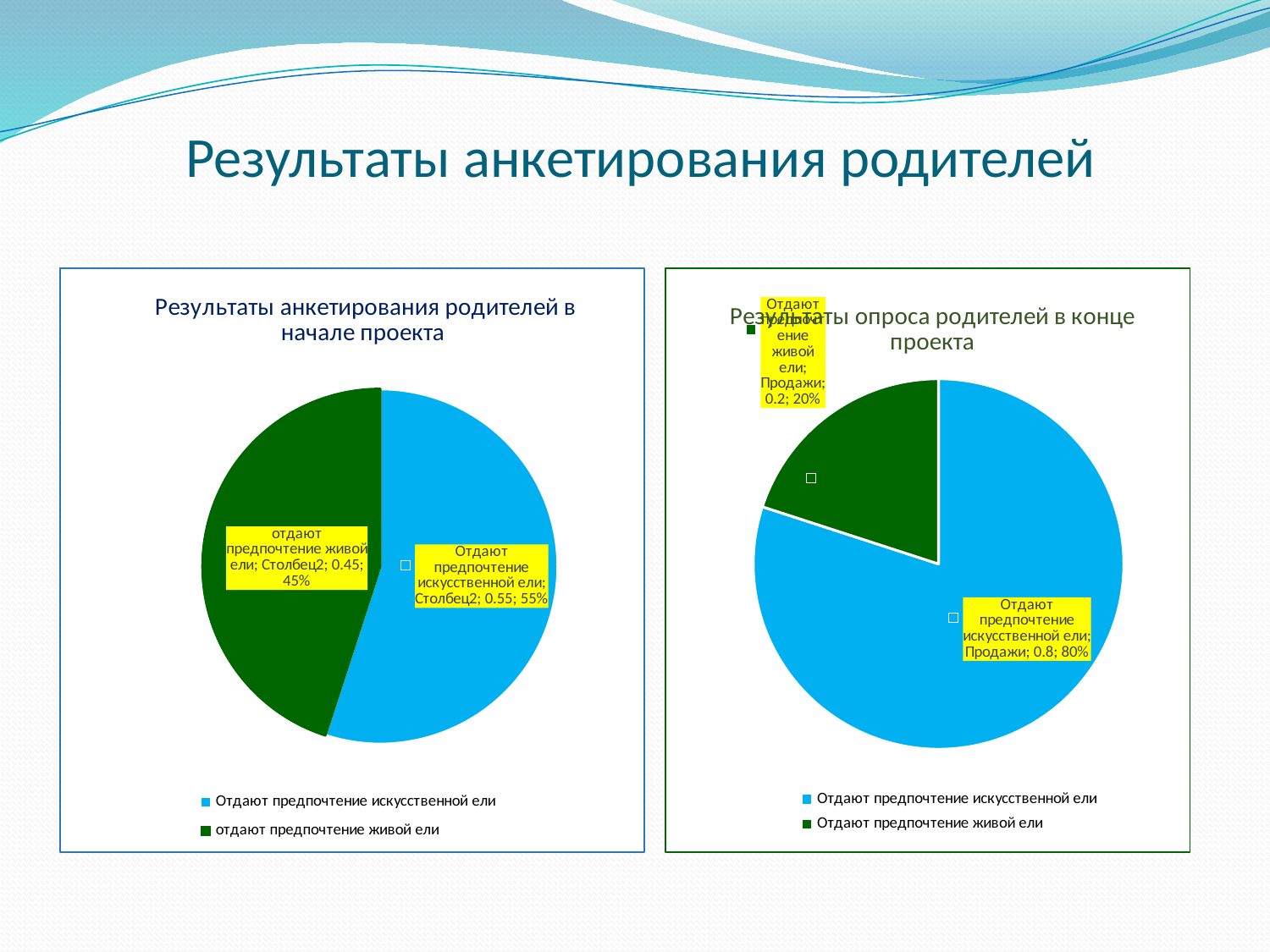

# Результаты анкетирования родителей

### Chart: Результаты анкетирования родителей в начале проекта

| Category | Столбец2 | Столбец1 |
|---|---|---|
| Отдают предпочтение искусственной ели | 0.55 | None |
| отдают предпочтение живой ели | 0.45 | None |

### Chart: Результаты опроса родителей в конце проекта

| Category | Продажи |
|---|---|
| Отдают предпочтение искусственной ели | 0.8 |
| Отдают предпочтение живой ели | 0.2 |